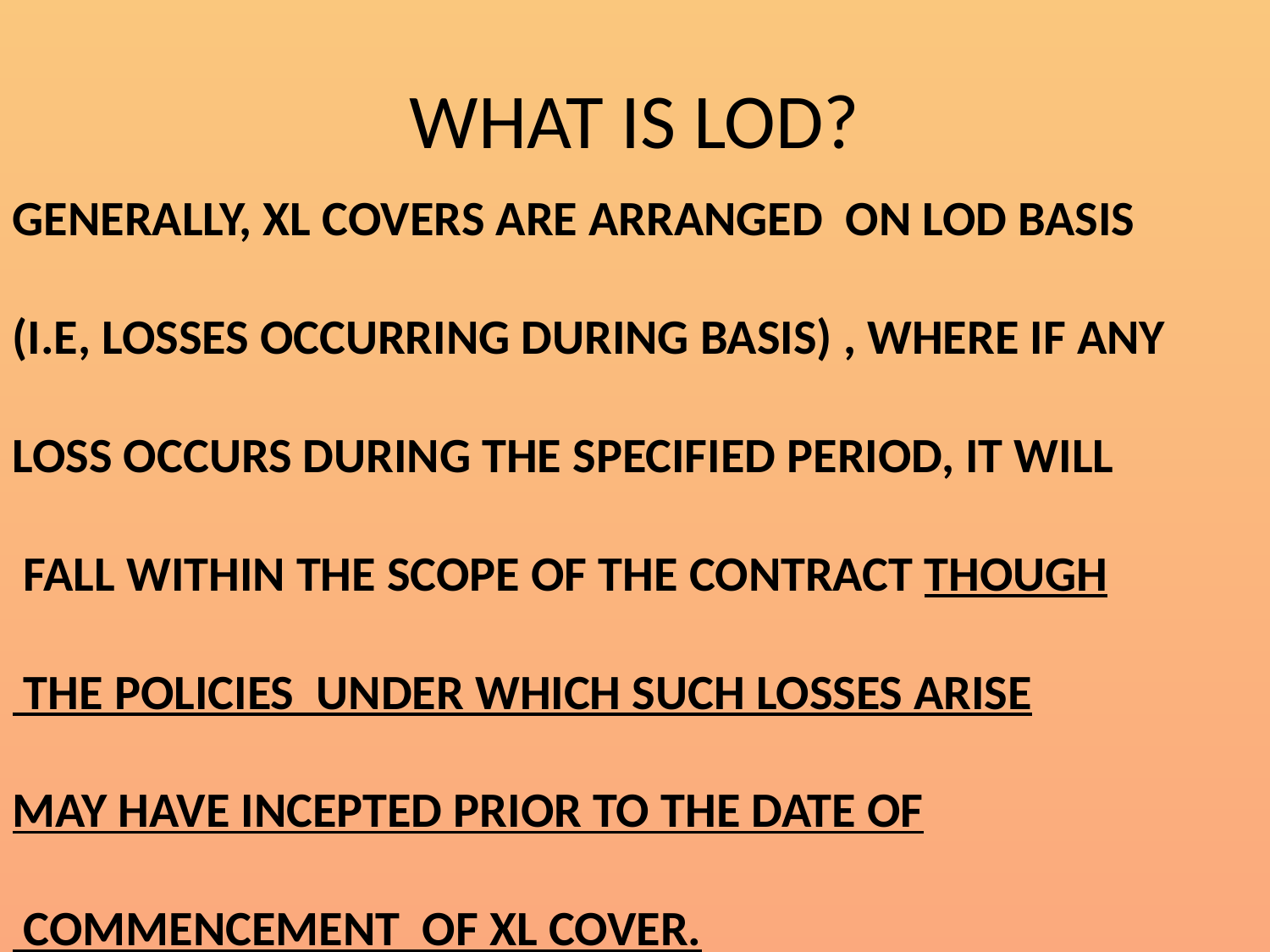

# WHAT IS LOD?
GENERALLY, XL COVERS ARE ARRANGED  ON LOD BASIS

(I.E, LOSSES OCCURRING DURING BASIS) , WHERE IF ANY

LOSS OCCURS DURING THE SPECIFIED PERIOD, IT WILL

 FALL WITHIN THE SCOPE OF THE CONTRACT THOUGH

 THE POLICIES  UNDER WHICH SUCH LOSSES ARISE

MAY HAVE INCEPTED PRIOR TO THE DATE OF

 COMMENCEMENT  OF XL COVER.